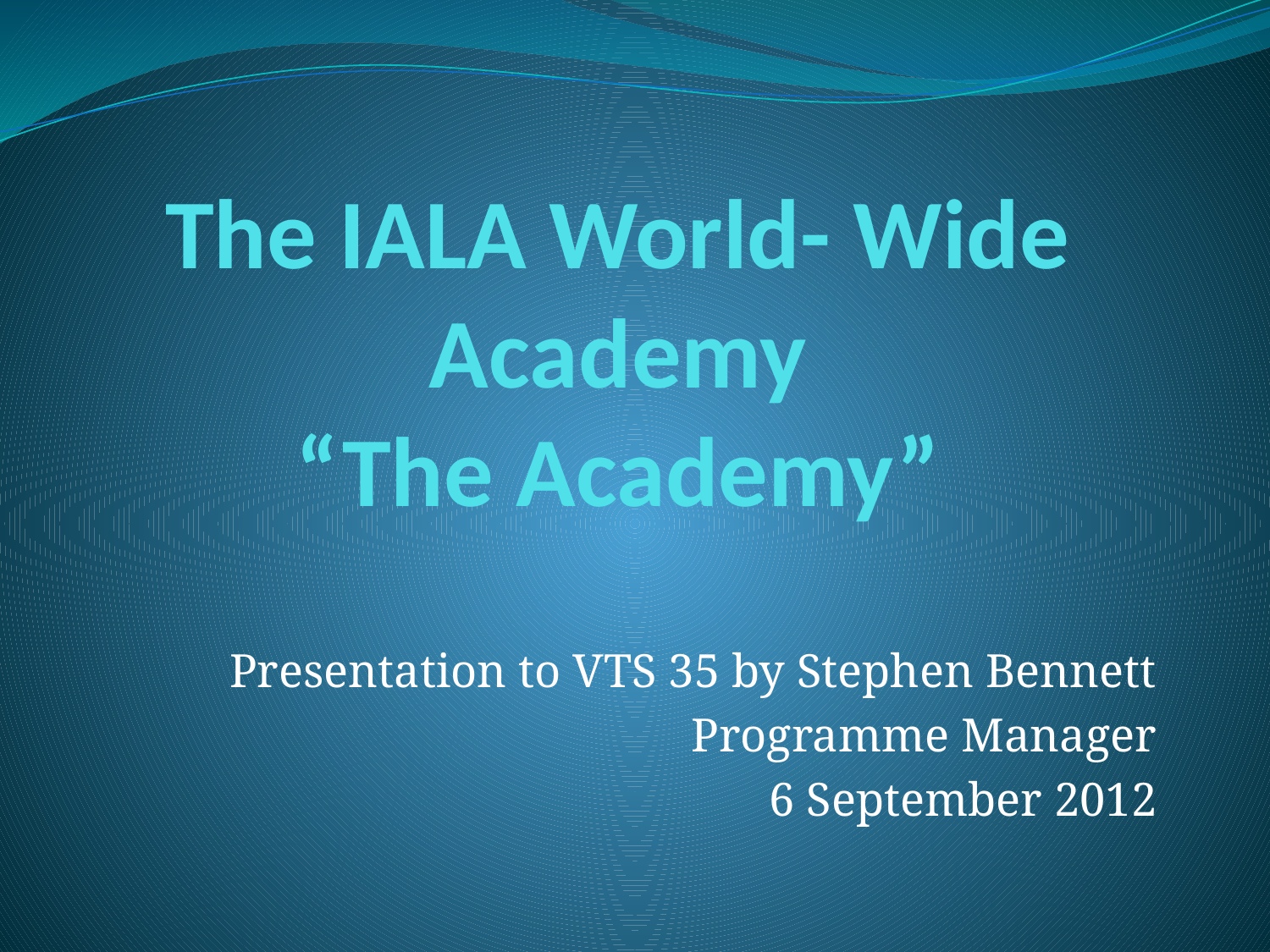

# The IALA World- Wide Academy “The Academy”
Presentation to VTS 35 by Stephen Bennett
Programme Manager
6 September 2012